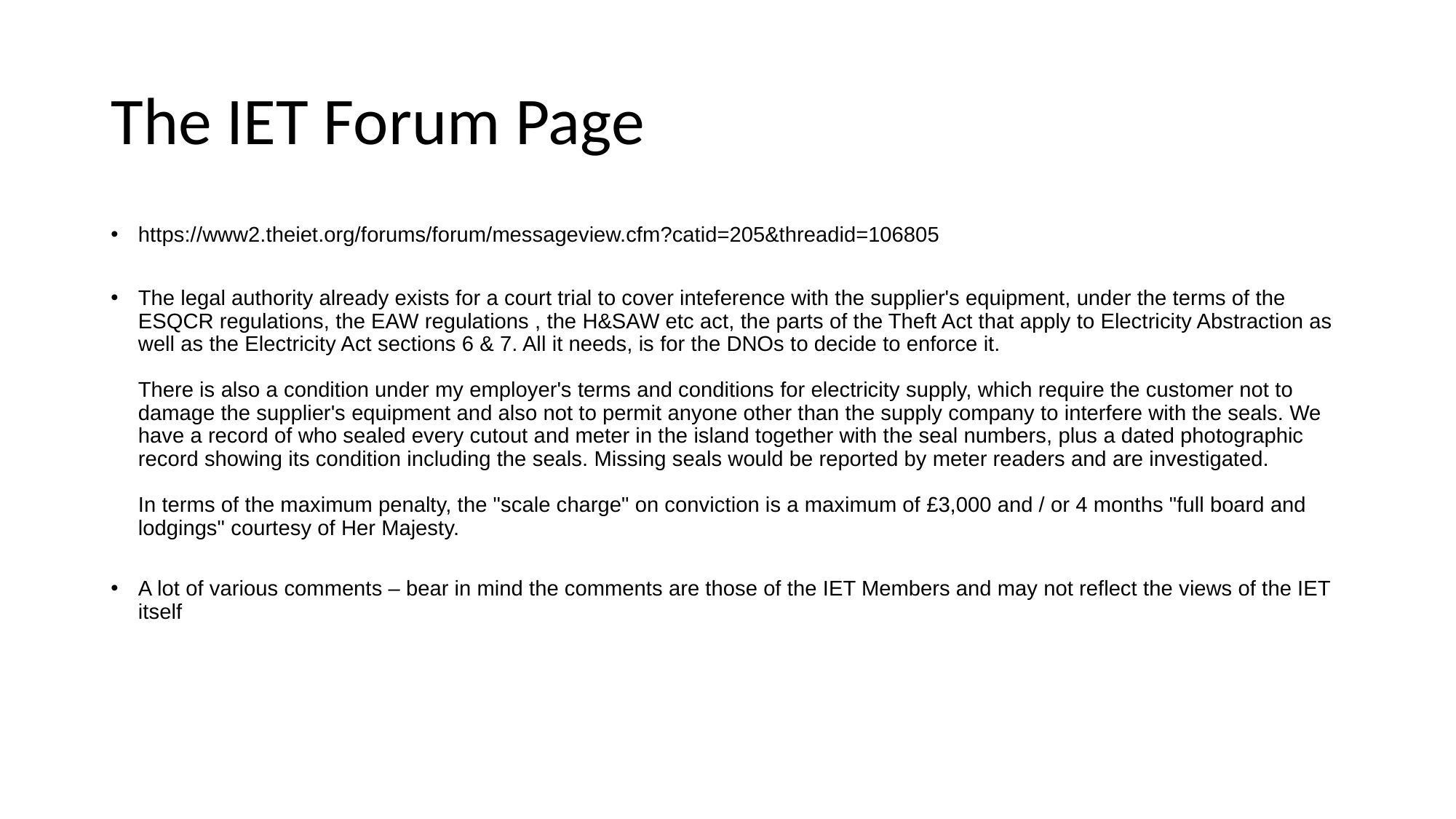

# The IET Forum Page
https://www2.theiet.org/forums/forum/messageview.cfm?catid=205&threadid=106805
The legal authority already exists for a court trial to cover inteference with the supplier's equipment, under the terms of the ESQCR regulations, the EAW regulations , the H&SAW etc act, the parts of the Theft Act that apply to Electricity Abstraction as well as the Electricity Act sections 6 & 7. All it needs, is for the DNOs to decide to enforce it.
There is also a condition under my employer's terms and conditions for electricity supply, which require the customer not to damage the supplier's equipment and also not to permit anyone other than the supply company to interfere with the seals. We have a record of who sealed every cutout and meter in the island together with the seal numbers, plus a dated photographic record showing its condition including the seals. Missing seals would be reported by meter readers and are investigated.
In terms of the maximum penalty, the "scale charge" on conviction is a maximum of £3,000 and / or 4 months "full board and lodgings" courtesy of Her Majesty.
A lot of various comments – bear in mind the comments are those of the IET Members and may not reflect the views of the IET itself